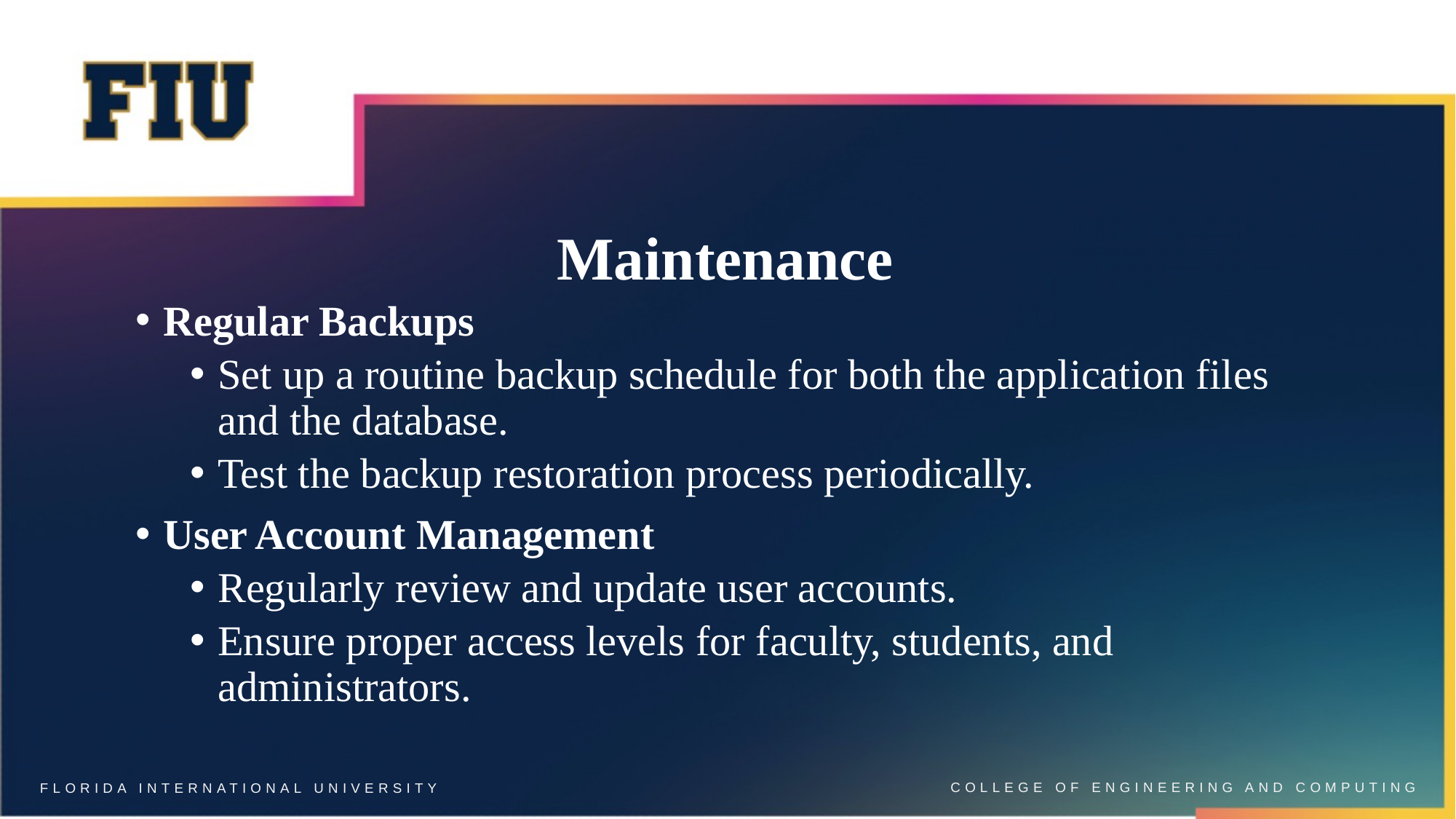

# Maintenance
Regular Backups
Set up a routine backup schedule for both the application files and the database.
Test the backup restoration process periodically.
User Account Management
Regularly review and update user accounts.
Ensure proper access levels for faculty, students, and administrators.